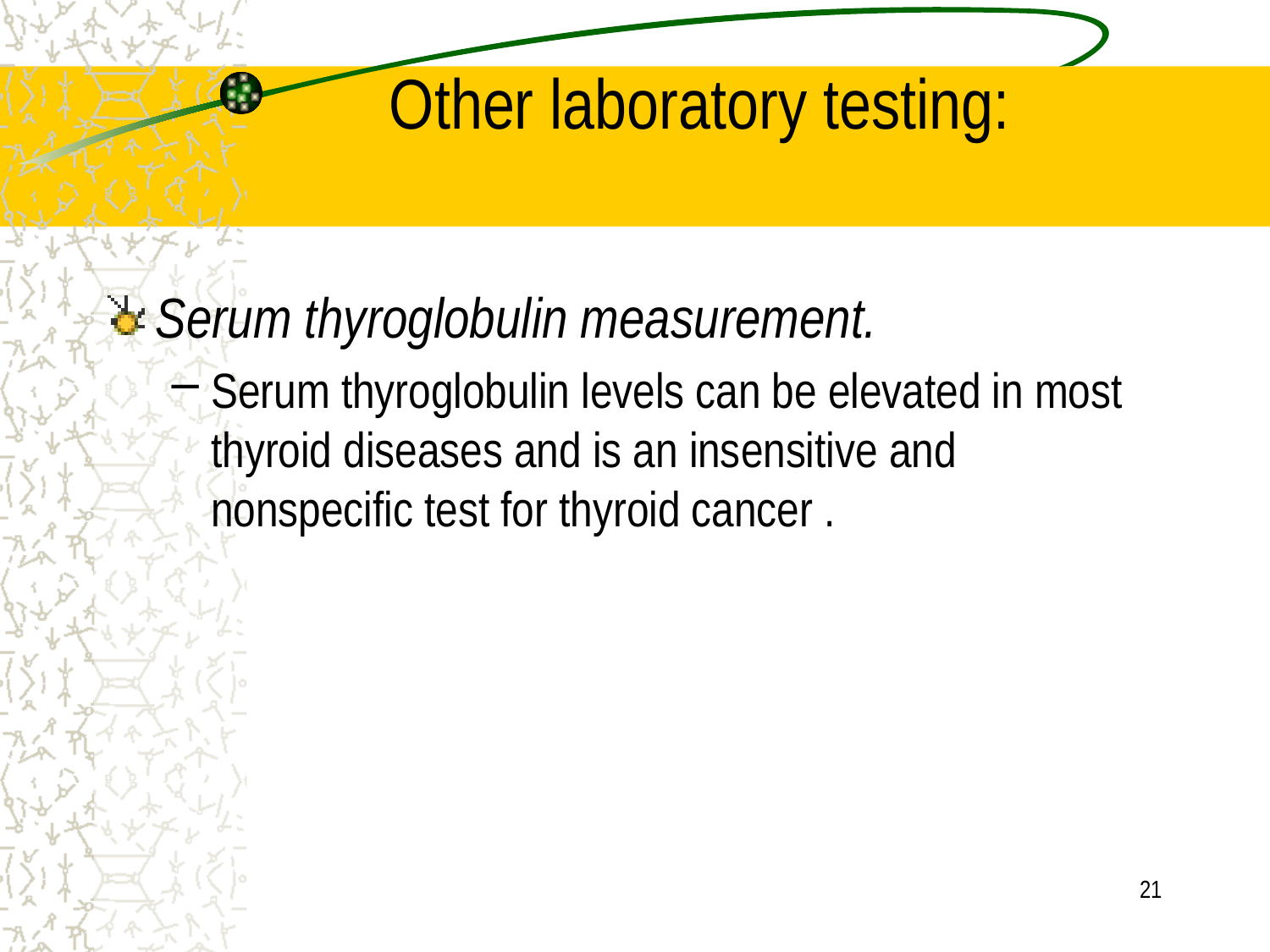

# Other laboratory testing:
Serum thyroglobulin measurement.
Serum thyroglobulin levels can be elevated in most thyroid diseases and is an insensitive and nonspecific test for thyroid cancer .

21